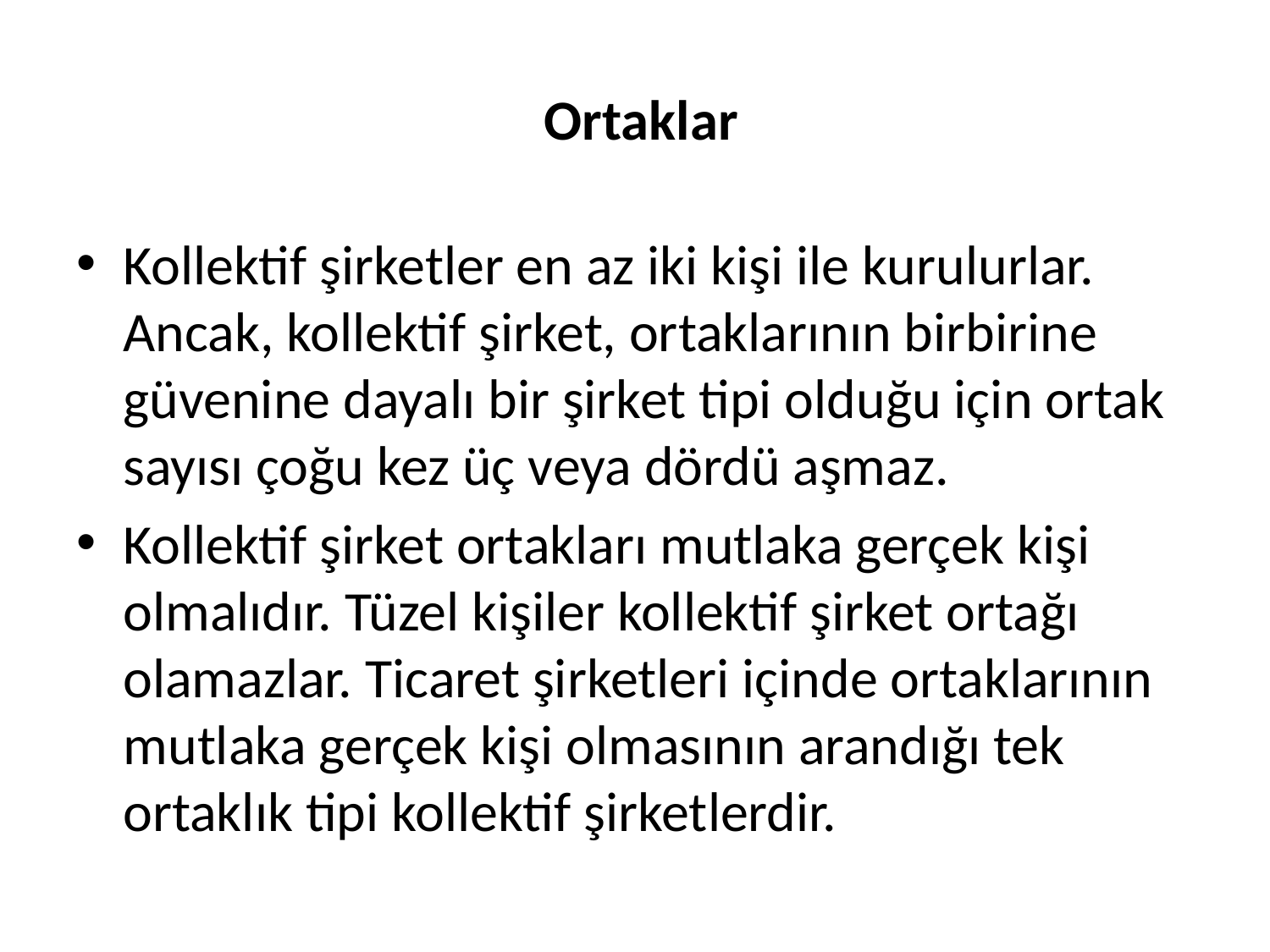

# Ortaklar
Kollektif şirketler en az iki kişi ile kurulurlar. Ancak, kollektif şirket, ortaklarının birbirine güvenine dayalı bir şirket tipi olduğu için ortak sayısı çoğu kez üç veya dördü aşmaz.
Kollektif şirket ortakları mutlaka gerçek kişi olmalıdır. Tüzel kişiler kollektif şirket ortağı olamazlar. Ticaret şirketleri içinde ortaklarının mutlaka gerçek kişi olmasının arandığı tek ortaklık tipi kollektif şirketlerdir.